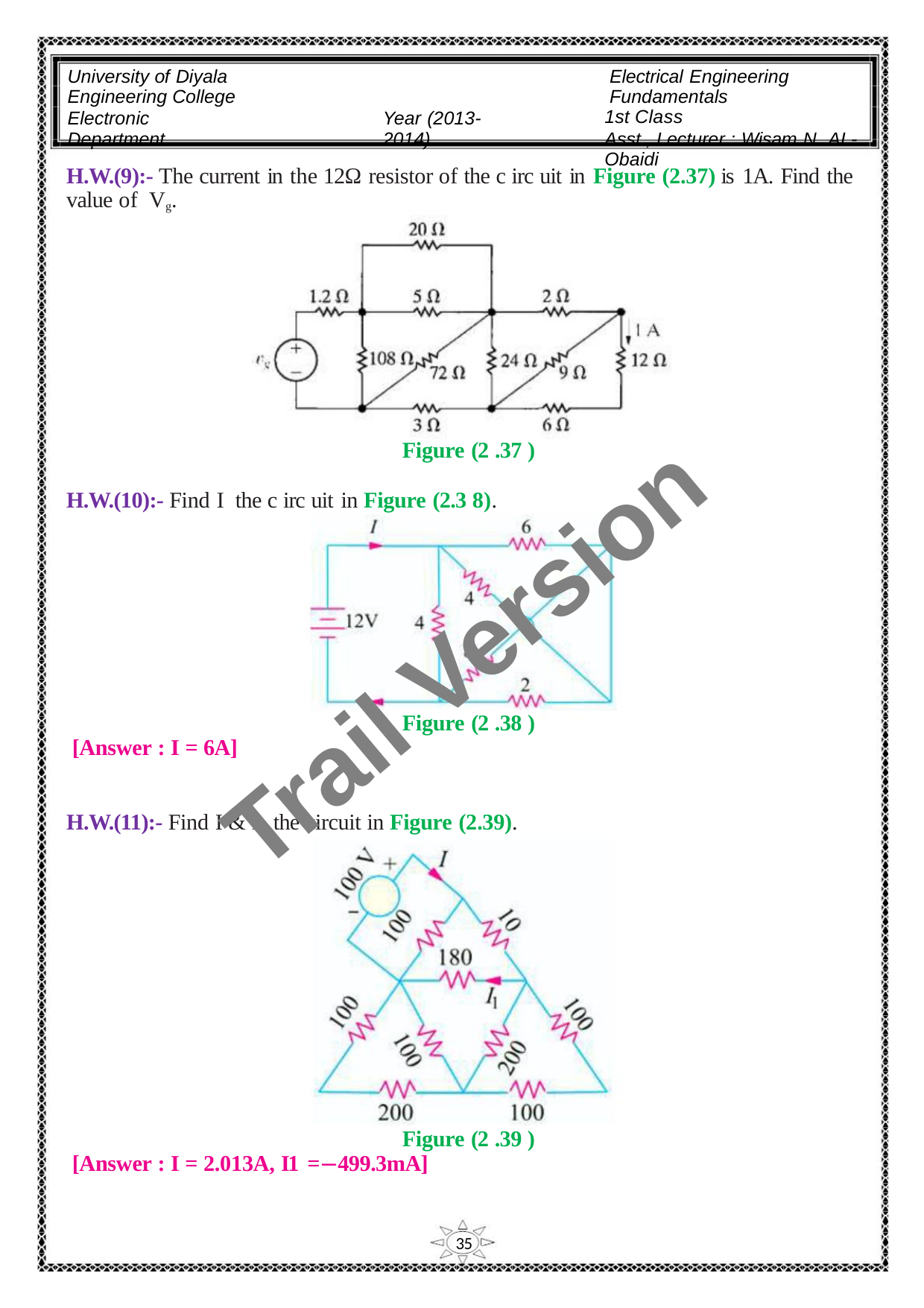

University of Diyala
Engineering College
Electronic Department
Electrical Engineering Fundamentals
1st Class
Asst., Lecturer : Wisam N. AL-Obaidi
Year (2013-2014)
H.W.(9):- The current in the 12Ω resistor of the c irc uit in Figure (2.37) is 1A. Find the
value of Vg.
Figure (2 .37 )
H.W.(10):- Find I the c irc uit in Figure (2.3 8).
Trail Version
Trail Version
Trail Version
Trail Version
Trail Version
Trail Version
Trail Version
Trail Version
Trail Version
Trail Version
Trail Version
Trail Version
Trail Version
Figure (2 .38 )
[Answer : I = 6A]
H.W.(11):- Find I & I1 the circuit in Figure (2.39).
Figure (2 .39 )
[Answer : I = 2.013A, I1 =−499.3mA]
35